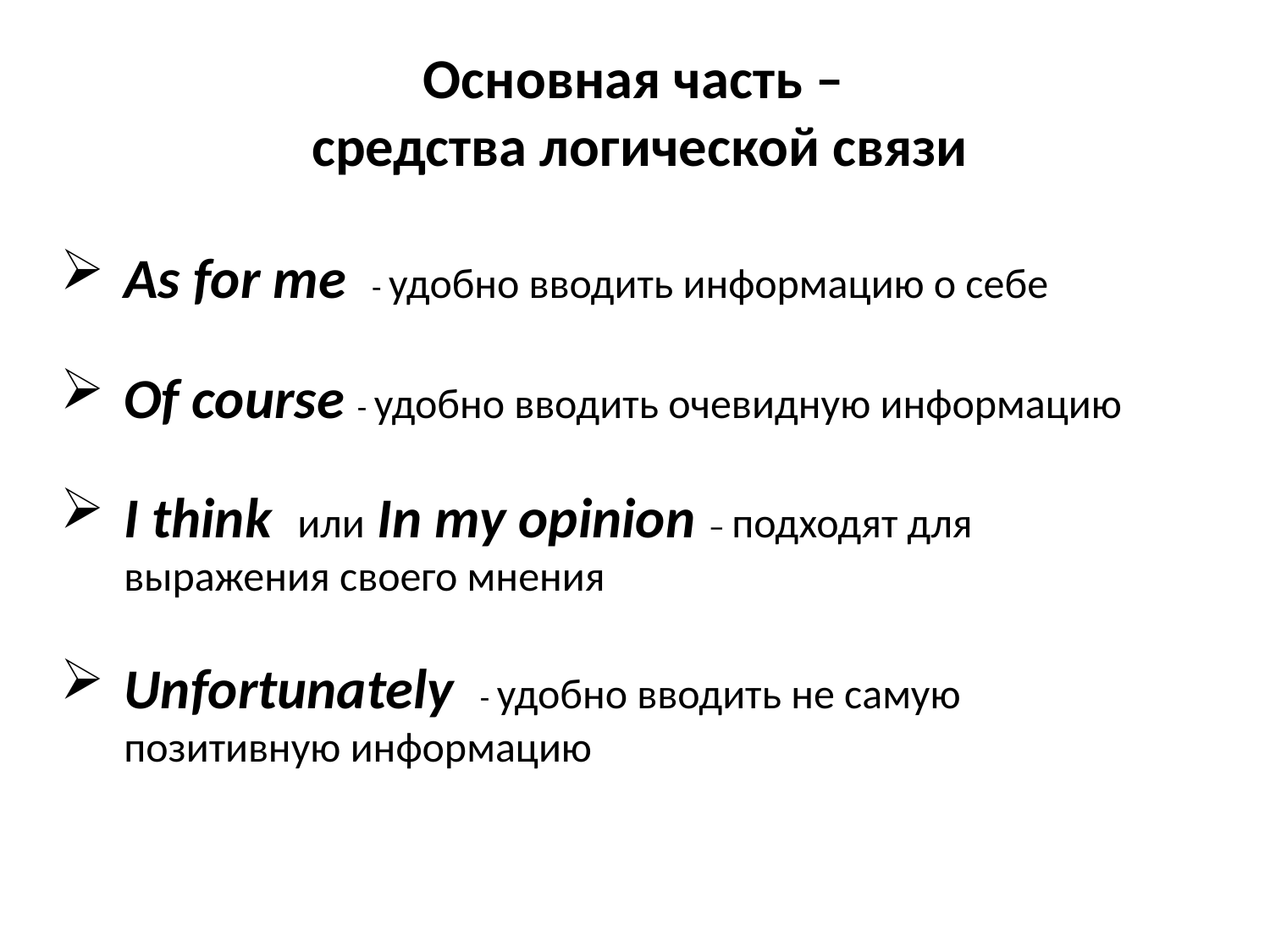

Основная часть –
средства логической связи
As for me  - удобно вводить информацию о себе
Of course - удобно вводить очевидную информацию
I think  или In my opinion – подходят для выражения своего мнения
Unfortunately  - удобно вводить не самую позитивную информацию